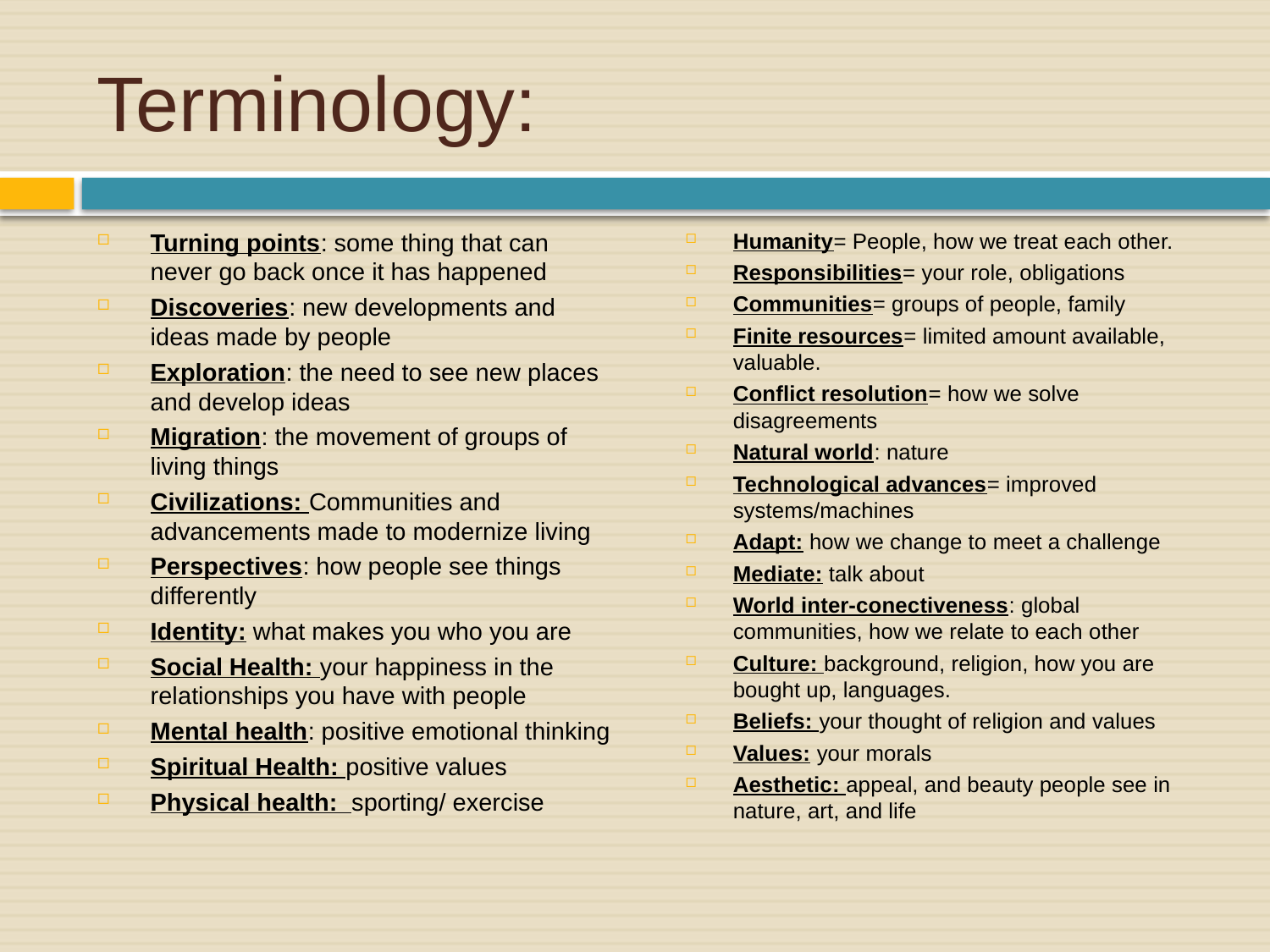

# Terminology:
Turning points: some thing that can never go back once it has happened
Discoveries: new developments and ideas made by people
Exploration: the need to see new places and develop ideas
Migration: the movement of groups of living things
Civilizations: Communities and advancements made to modernize living
Perspectives: how people see things differently
Identity: what makes you who you are
Social Health: your happiness in the relationships you have with people
Mental health: positive emotional thinking
Spiritual Health: positive values
Physical health:  sporting/ exercise

Humanity= People, how we treat each other.
Responsibilities= your role, obligations
Communities= groups of people, family
Finite resources= limited amount available, valuable.
Conflict resolution= how we solve disagreements
Natural world: nature
Technological advances= improved systems/machines
Adapt: how we change to meet a challenge
Mediate: talk about
World inter-conectiveness: global communities, how we relate to each other
Culture: background, religion, how you are bought up, languages.
Beliefs: your thought of religion and values
Values: your morals
Aesthetic: appeal, and beauty people see in nature, art, and life